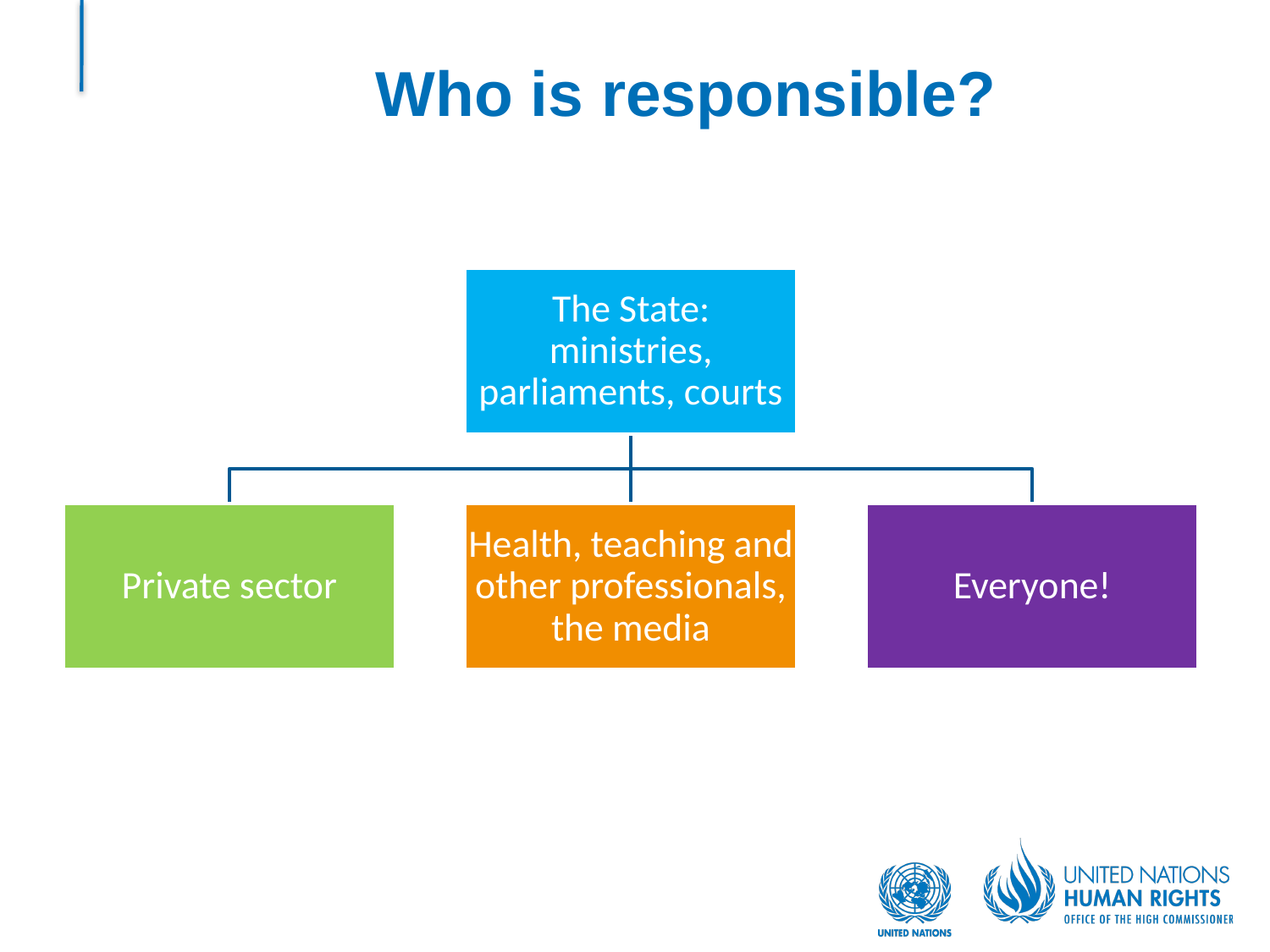

Who is responsible?
The State: ministries, parliaments, courts
Private sector
Health, teaching and other professionals, the media
Everyone!